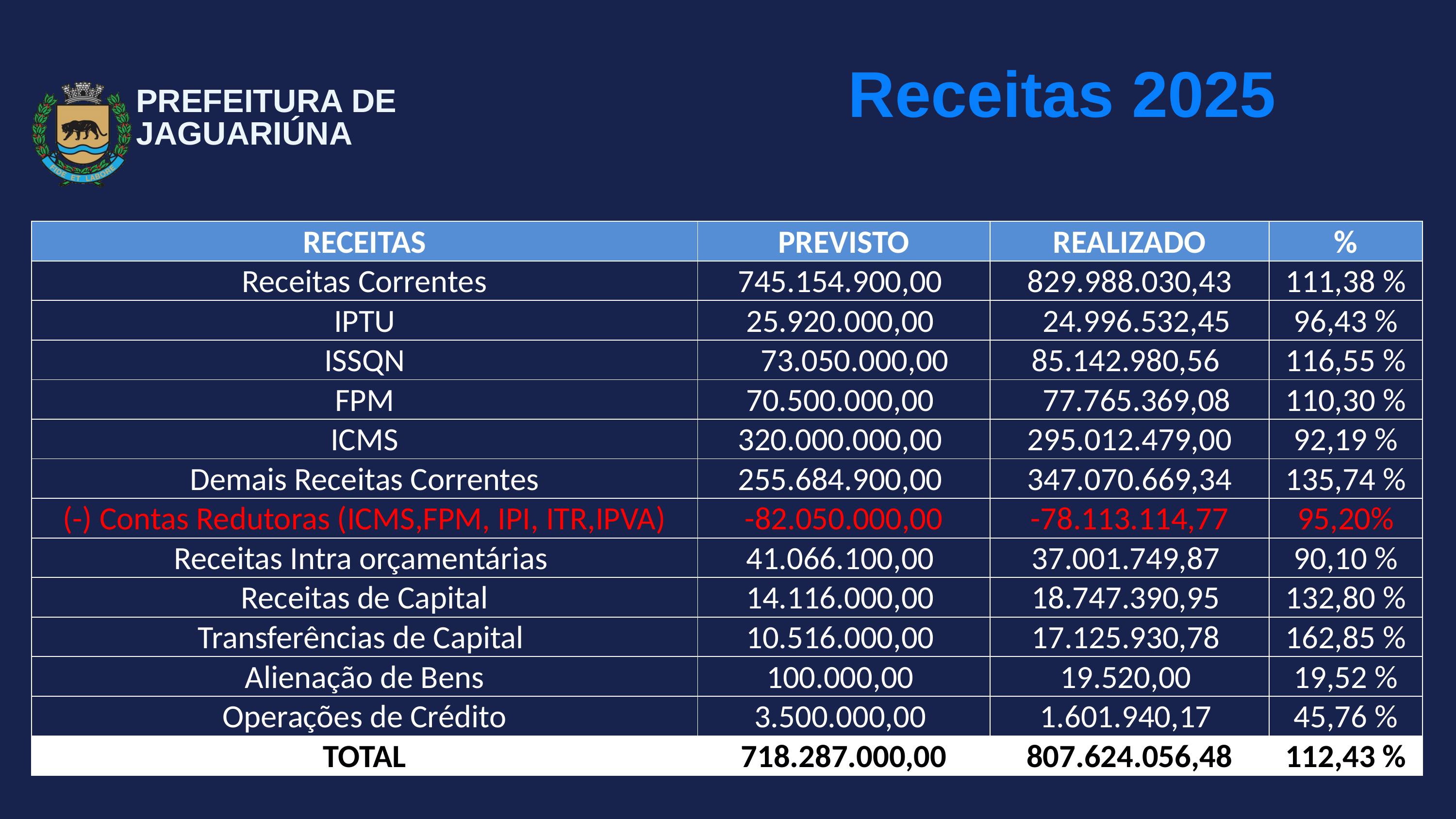

Receitas 2025

PREFEITURA DE JAGUARIÚNA
| RECEITAS | PREVISTO | REALIZADO | % |
| --- | --- | --- | --- |
| Receitas Correntes | 745.154.900,00 | 829.988.030,43 | 111,38 % |
| IPTU | 25.920.000,00 | 24.996.532,45 | 96,43 % |
| ISSQN | 73.050.000,00 | 85.142.980,56 | 116,55 % |
| FPM | 70.500.000,00 | 77.765.369,08 | 110,30 % |
| ICMS | 320.000.000,00 | 295.012.479,00 | 92,19 % |
| Demais Receitas Correntes | 255.684.900,00 | 347.070.669,34 | 135,74 % |
| (-) Contas Redutoras (ICMS,FPM, IPI, ITR,IPVA) | -82.050.000,00 | -78.113.114,77 | 95,20% |
| Receitas Intra orçamentárias | 41.066.100,00 | 37.001.749,87 | 90,10 % |
| Receitas de Capital | 14.116.000,00 | 18.747.390,95 | 132,80 % |
| Transferências de Capital | 10.516.000,00 | 17.125.930,78 | 162,85 % |
| Alienação de Bens | 100.000,00 | 19.520,00 | 19,52 % |
| Operações de Crédito | 3.500.000,00 | 1.601.940,17 | 45,76 % |
| TOTAL | 718.287.000,00 | 807.624.056,48 | 112,43 % |